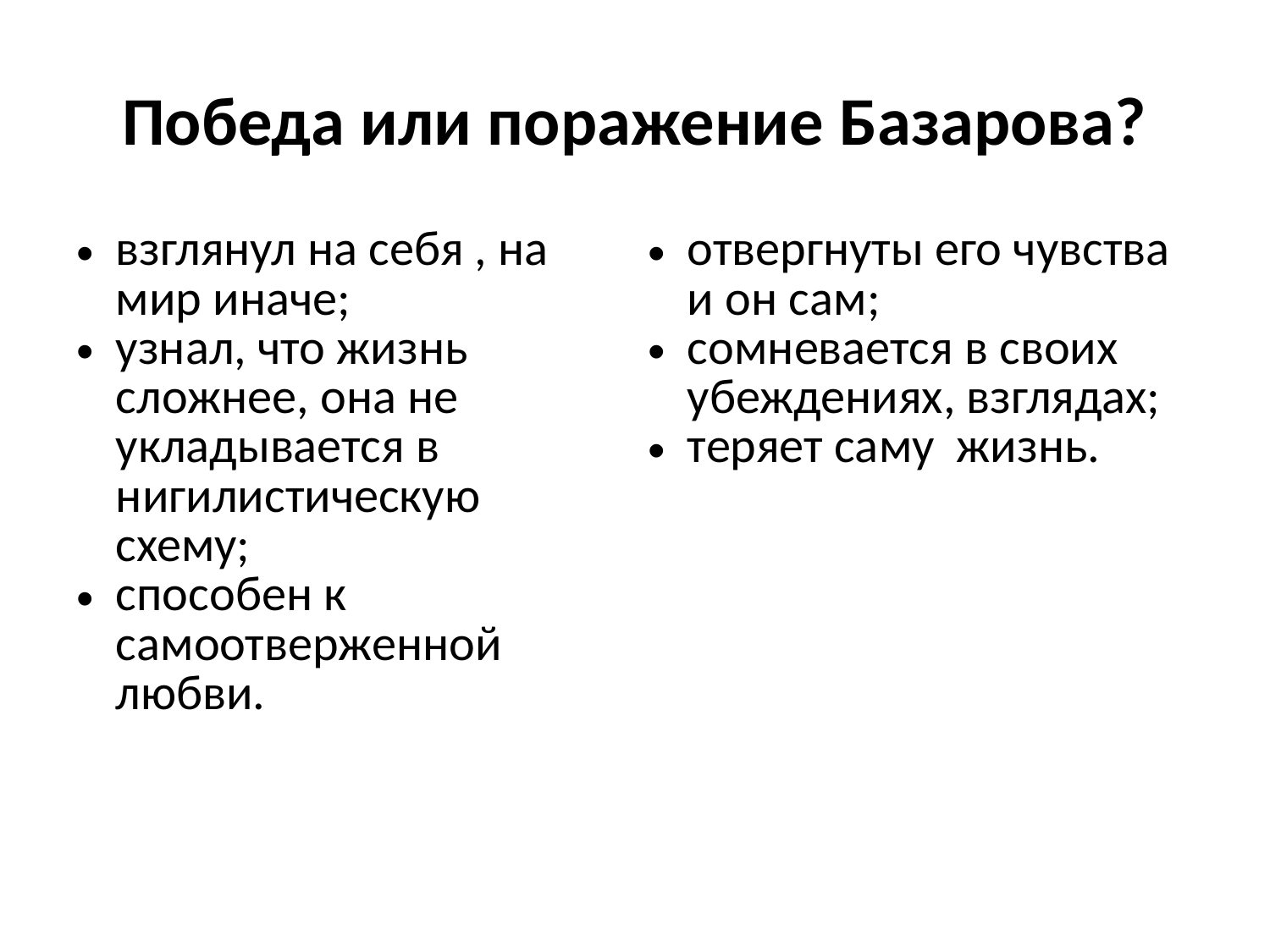

# Победа или поражение Базарова?
| взглянул на себя , на мир иначе; узнал, что жизнь сложнее, она не укладывается в нигилистическую схему; способен к самоотверженной любви. | отвергнуты его чувства и он сам; сомневается в своих убеждениях, взглядах; теряет саму жизнь. |
| --- | --- |